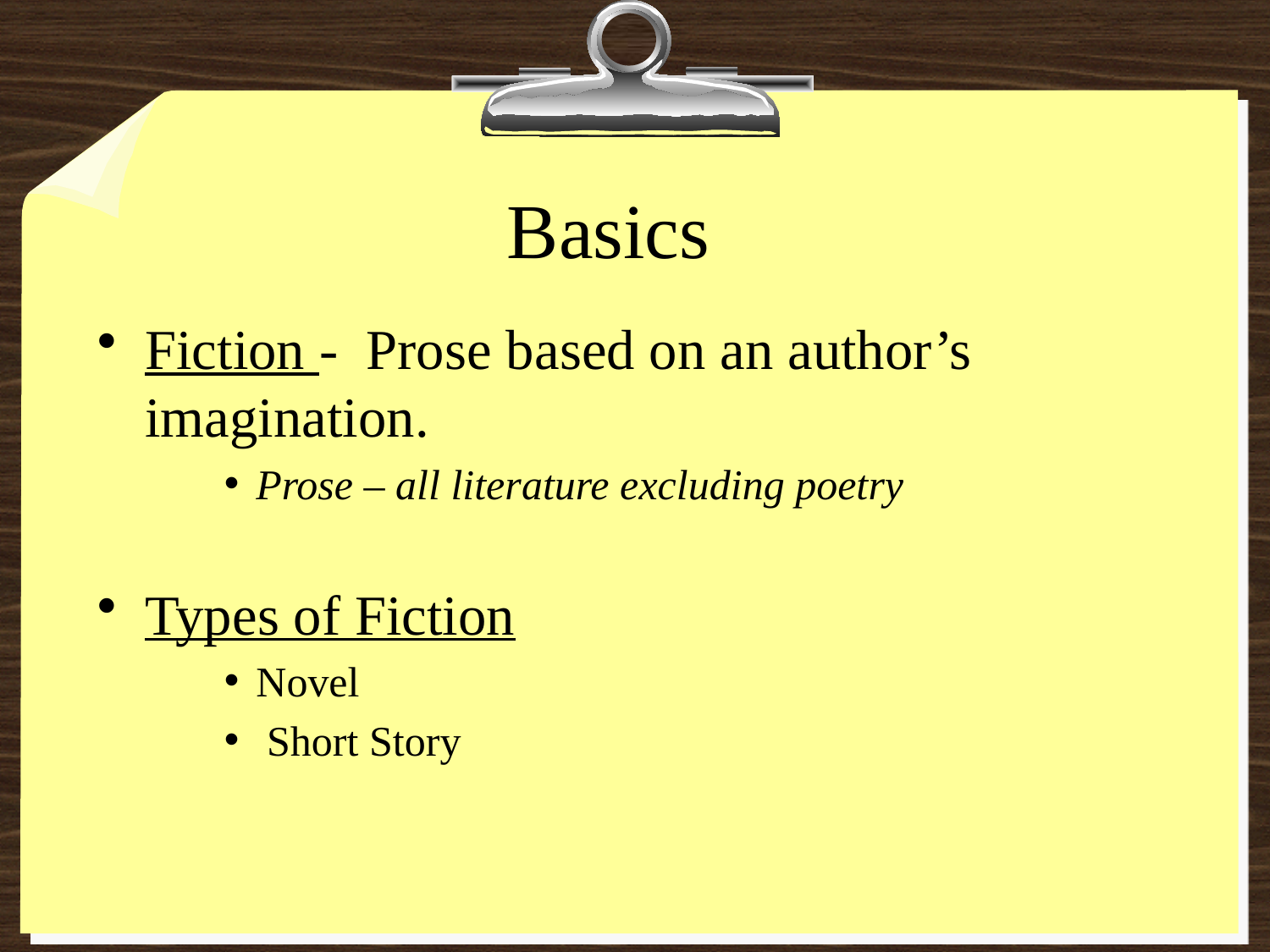

# Basics
Fiction -  Prose based on an author’s imagination.
Prose – all literature excluding poetry

Types of Fiction
Novel
 Short Story